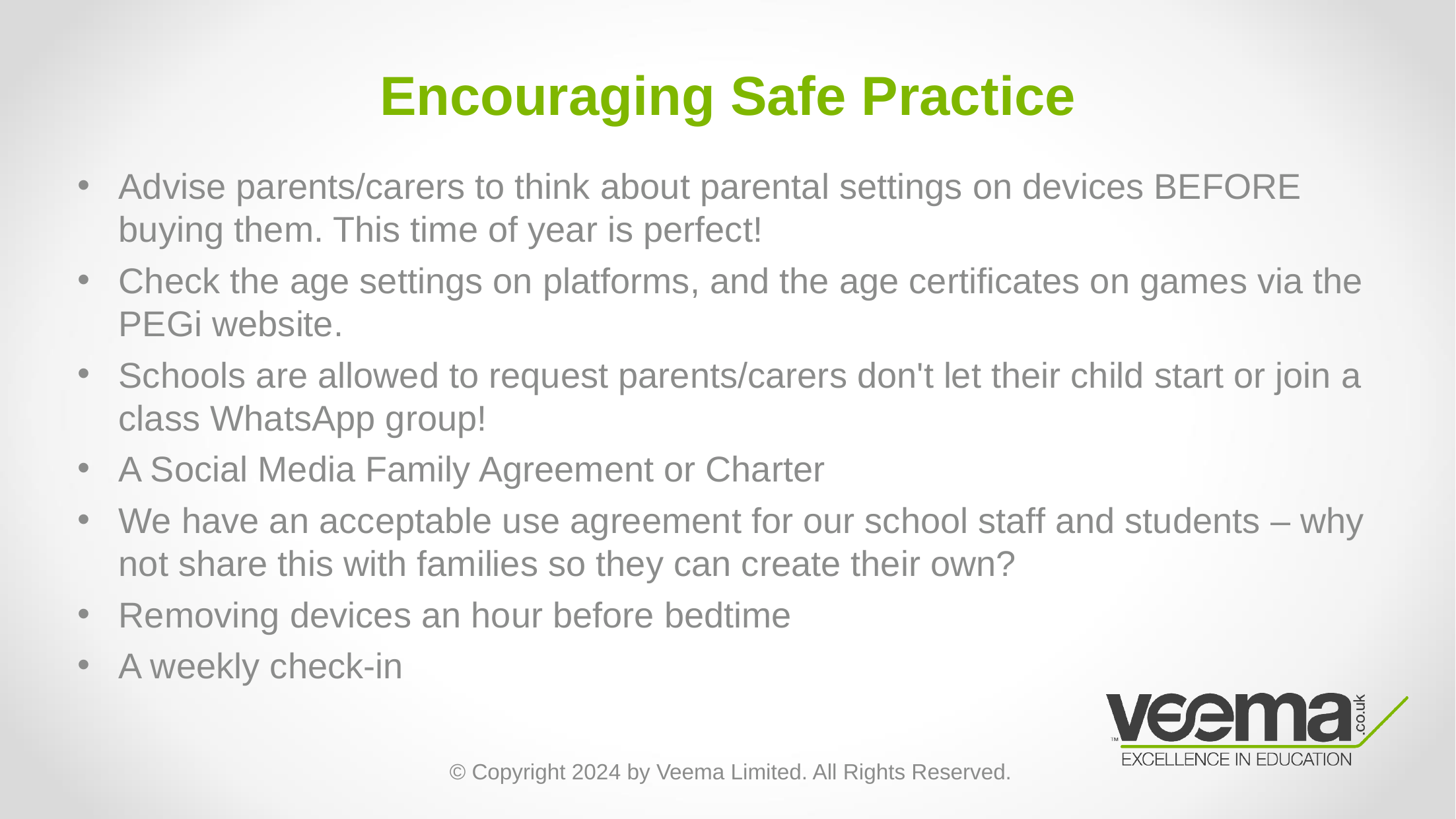

# Encouraging Safe Practice
Advise parents/carers to think about parental settings on devices BEFORE buying them. This time of year is perfect!
Check the age settings on platforms, and the age certificates on games via the PEGi website.
Schools are allowed to request parents/carers don't let their child start or join a class WhatsApp group!
A Social Media Family Agreement or Charter
We have an acceptable use agreement for our school staff and students – why not share this with families so they can create their own?
Removing devices an hour before bedtime
A weekly check-in